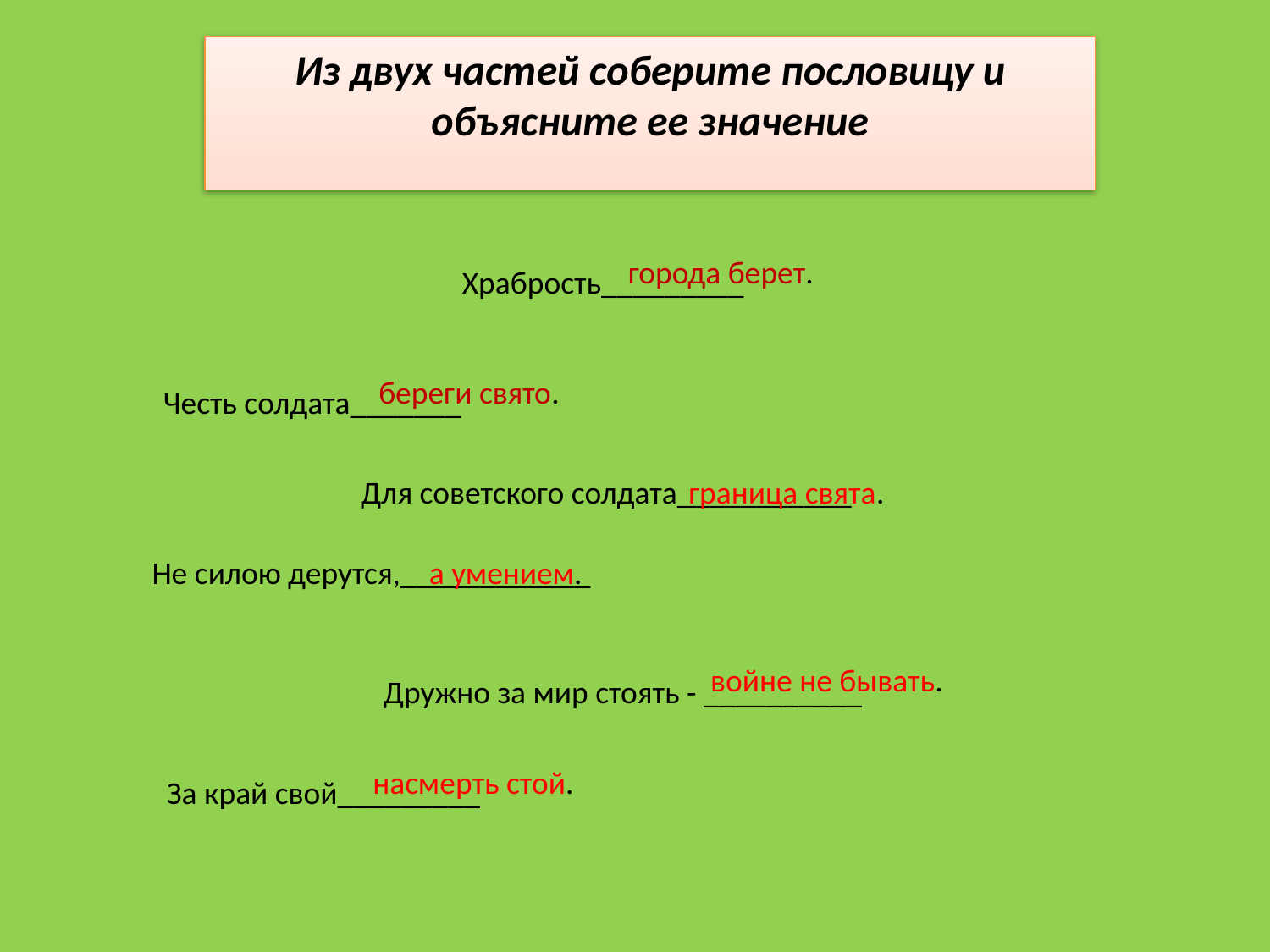

Из двух частей соберите пословицу и объясните ее значение
города берет.
Храбрость_________
береги свято.
Честь солдата_______
Для советского солдата___________
граница свята.
 Не силою дерутся,____________
 а умением.
войне не бывать.
Дружно за мир стоять - __________
 насмерть стой.
За край свой_________